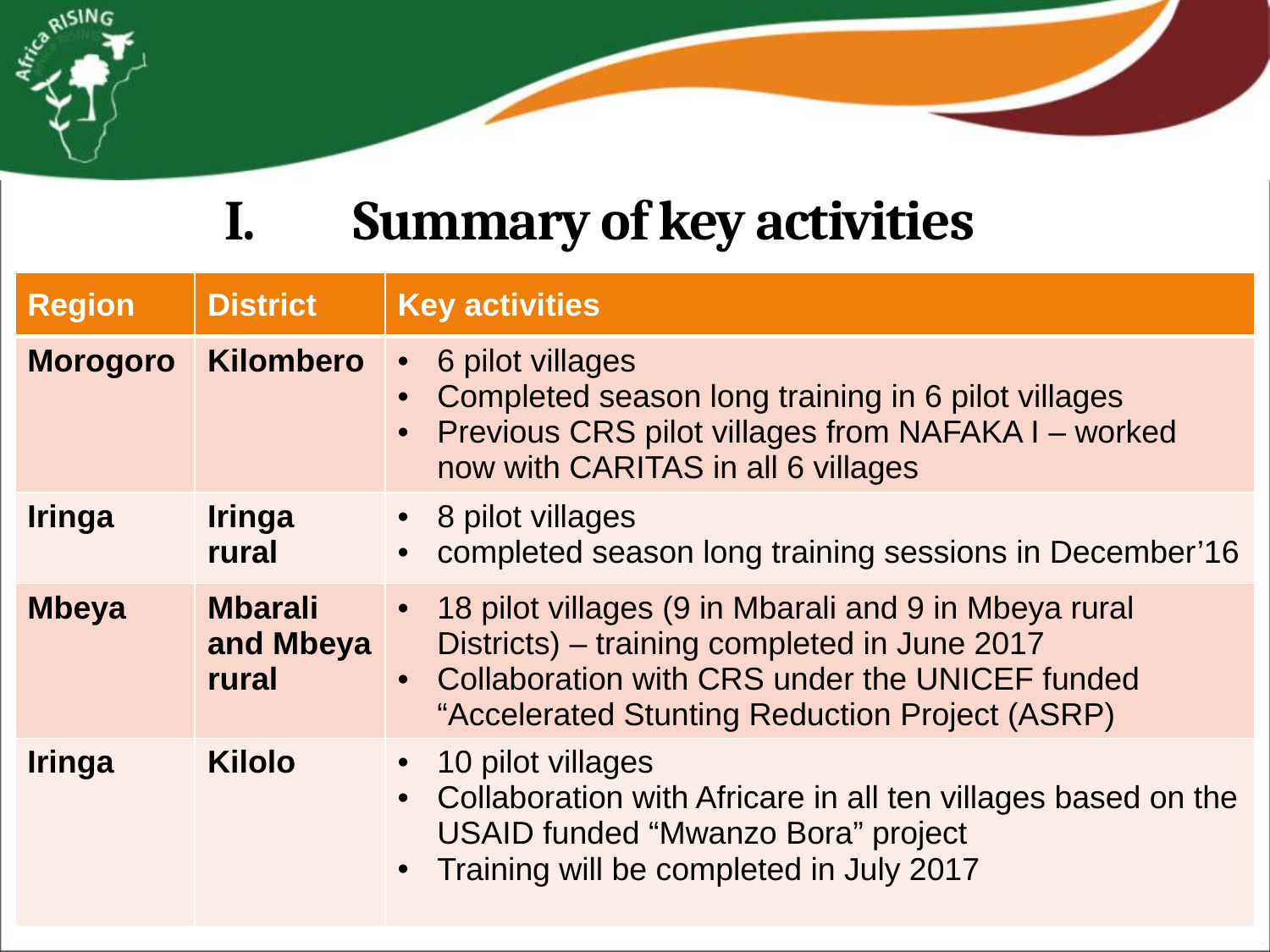

I.	Summary of key activities
| Region | District | Key activities |
| --- | --- | --- |
| Morogoro | Kilombero | 6 pilot villages Completed season long training in 6 pilot villages Previous CRS pilot villages from NAFAKA I – worked now with CARITAS in all 6 villages |
| Iringa | Iringa rural | 8 pilot villages completed season long training sessions in December’16 |
| Mbeya | Mbarali and Mbeya rural | 18 pilot villages (9 in Mbarali and 9 in Mbeya rural Districts) – training completed in June 2017 Collaboration with CRS under the UNICEF funded “Accelerated Stunting Reduction Project (ASRP) |
| Iringa | Kilolo | 10 pilot villages Collaboration with Africare in all ten villages based on the USAID funded “Mwanzo Bora” project Training will be completed in July 2017 |